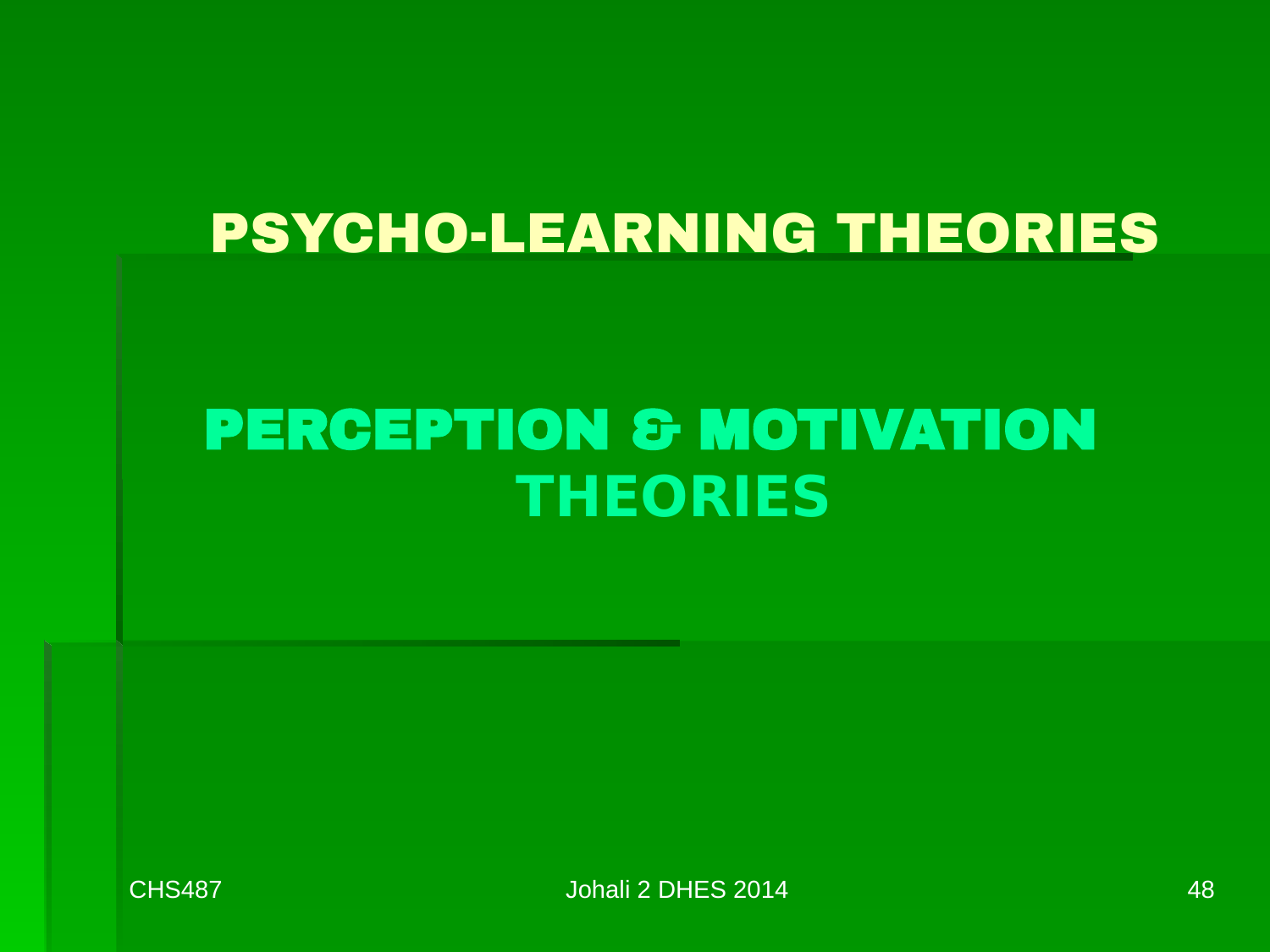

# PSYCHO-LEARNING THEORIES
PERCEPTION & MOTIVATION THEORIES
CHS487
Johali 2 DHES 2014
48